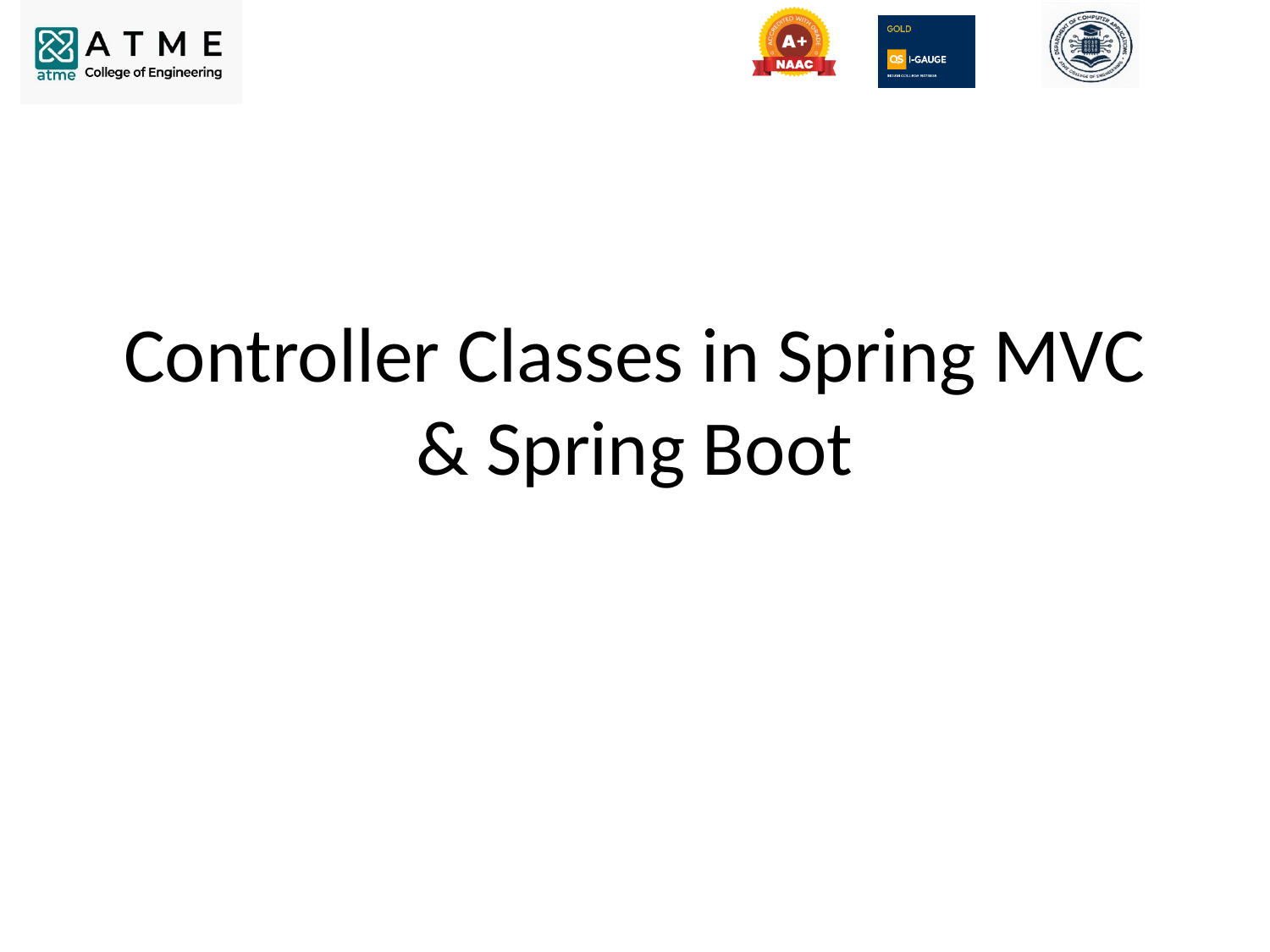

# Controller Classes in Spring MVC & Spring Boot